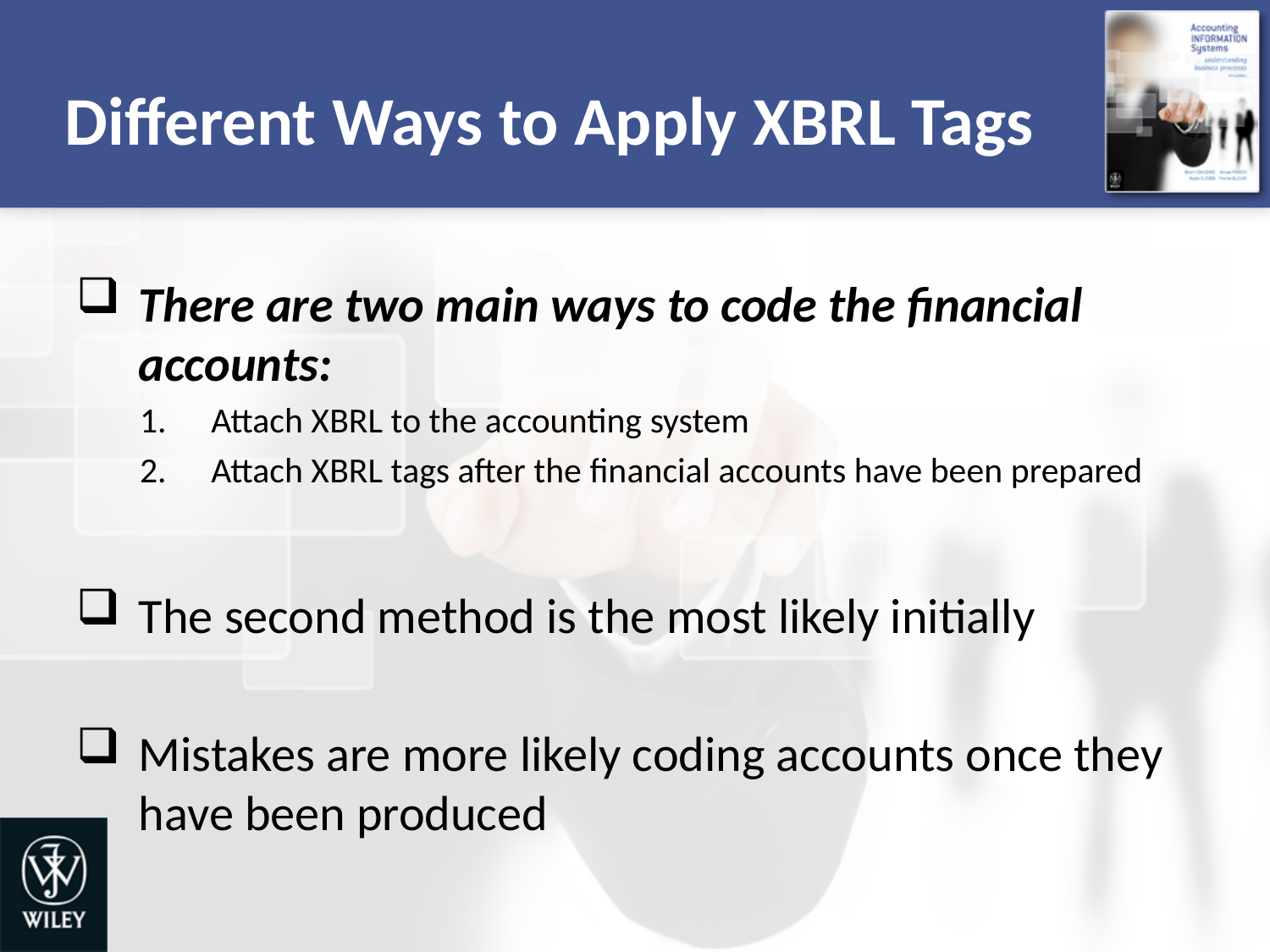

# Different Ways to Apply XBRL Tags
There are two main ways to code the financial accounts:
Attach XBRL to the accounting system
Attach XBRL tags after the financial accounts have been prepared

The second method is the most likely initially

Mistakes are more likely coding accounts once they have been produced